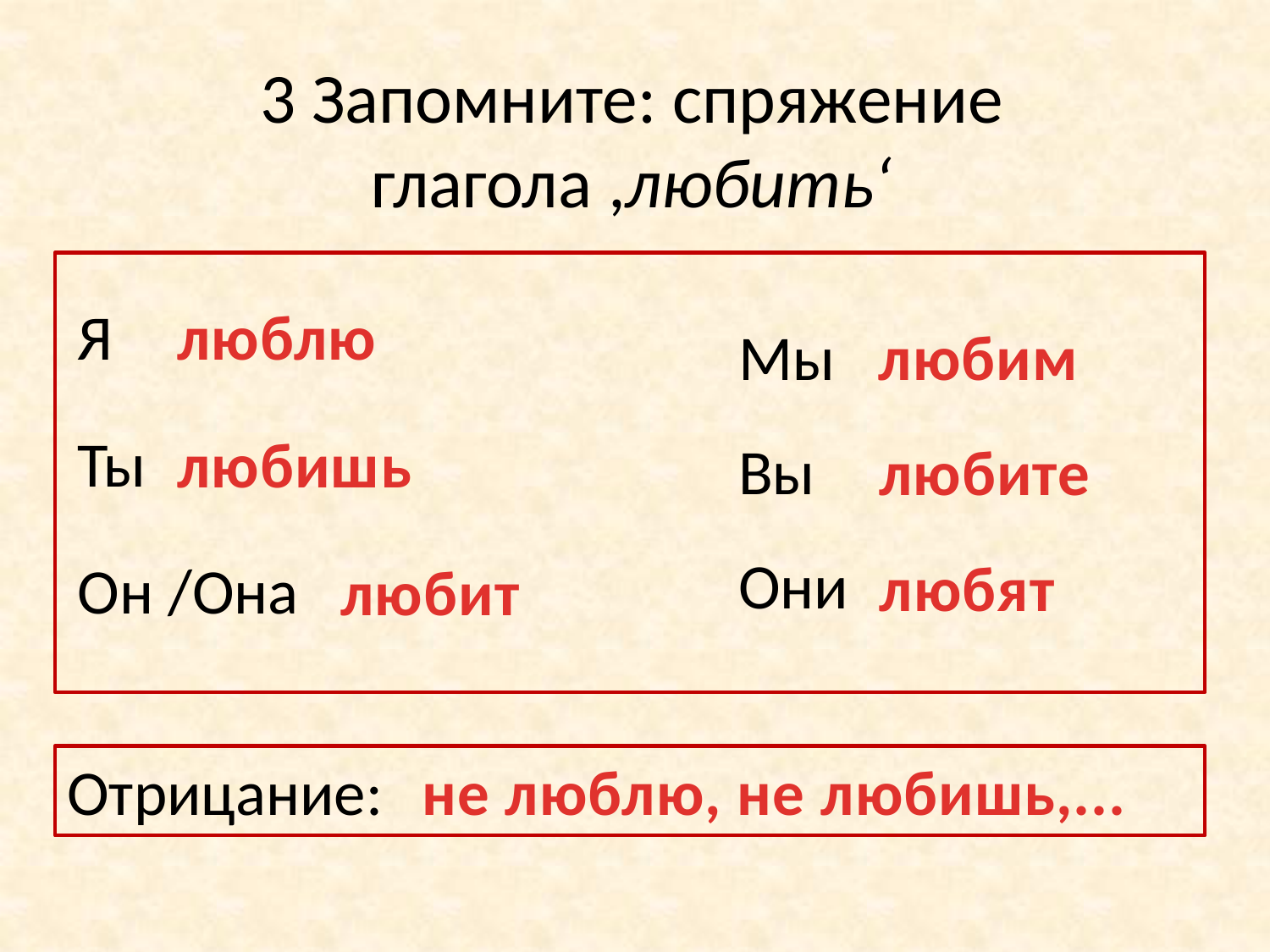

3 Запомните: спряжение глагола ,любить‘

Я
Ты
Он /Она
люблю
Мы
Вы
Они
любим
любишь
любите
любят
любит

не люблю, не любишь,...
Отрицание: